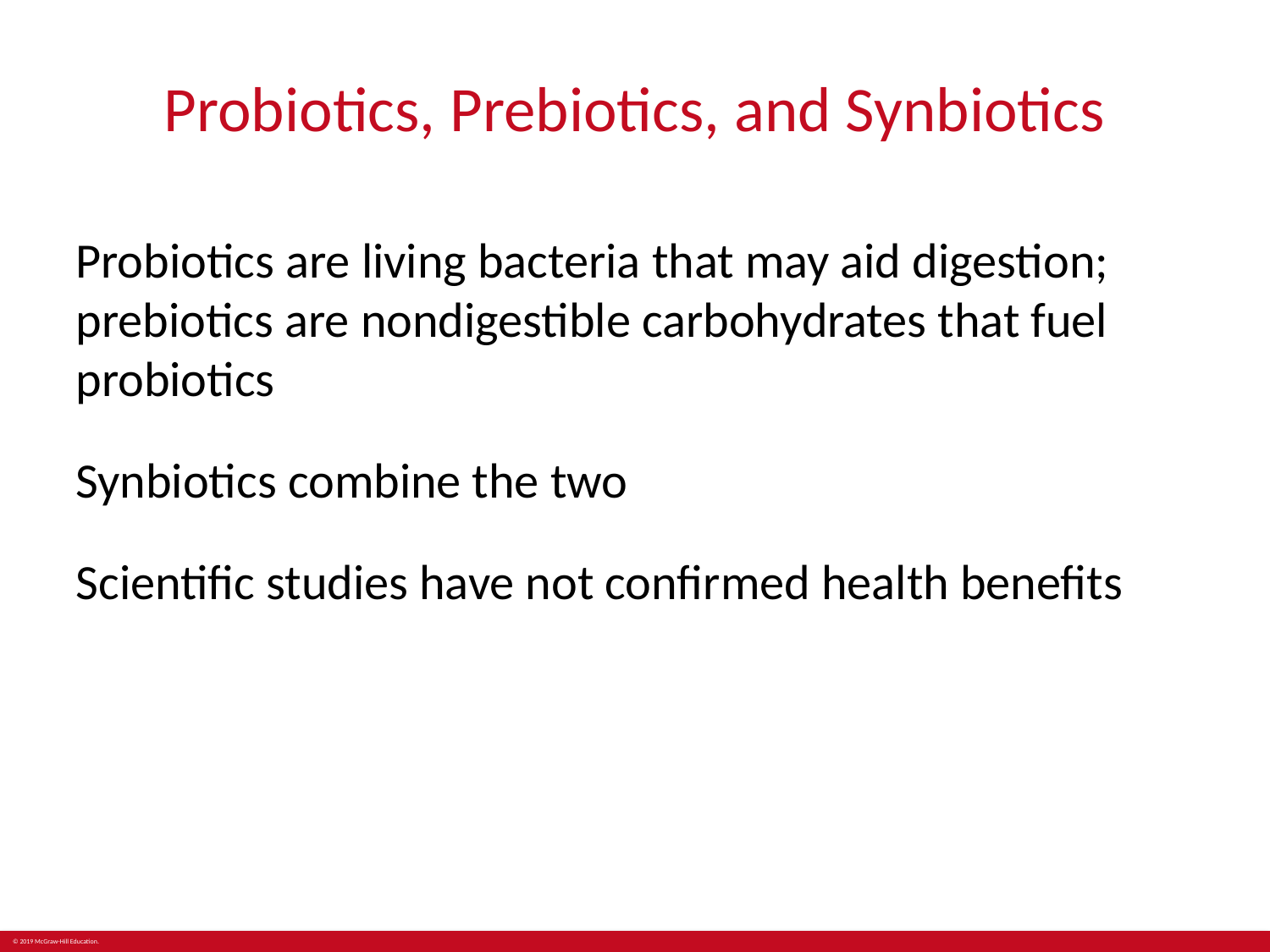

# Probiotics, Prebiotics, and Synbiotics
Probiotics are living bacteria that may aid digestion; prebiotics are nondigestible carbohydrates that fuel probiotics
Synbiotics combine the two
Scientific studies have not confirmed health benefits